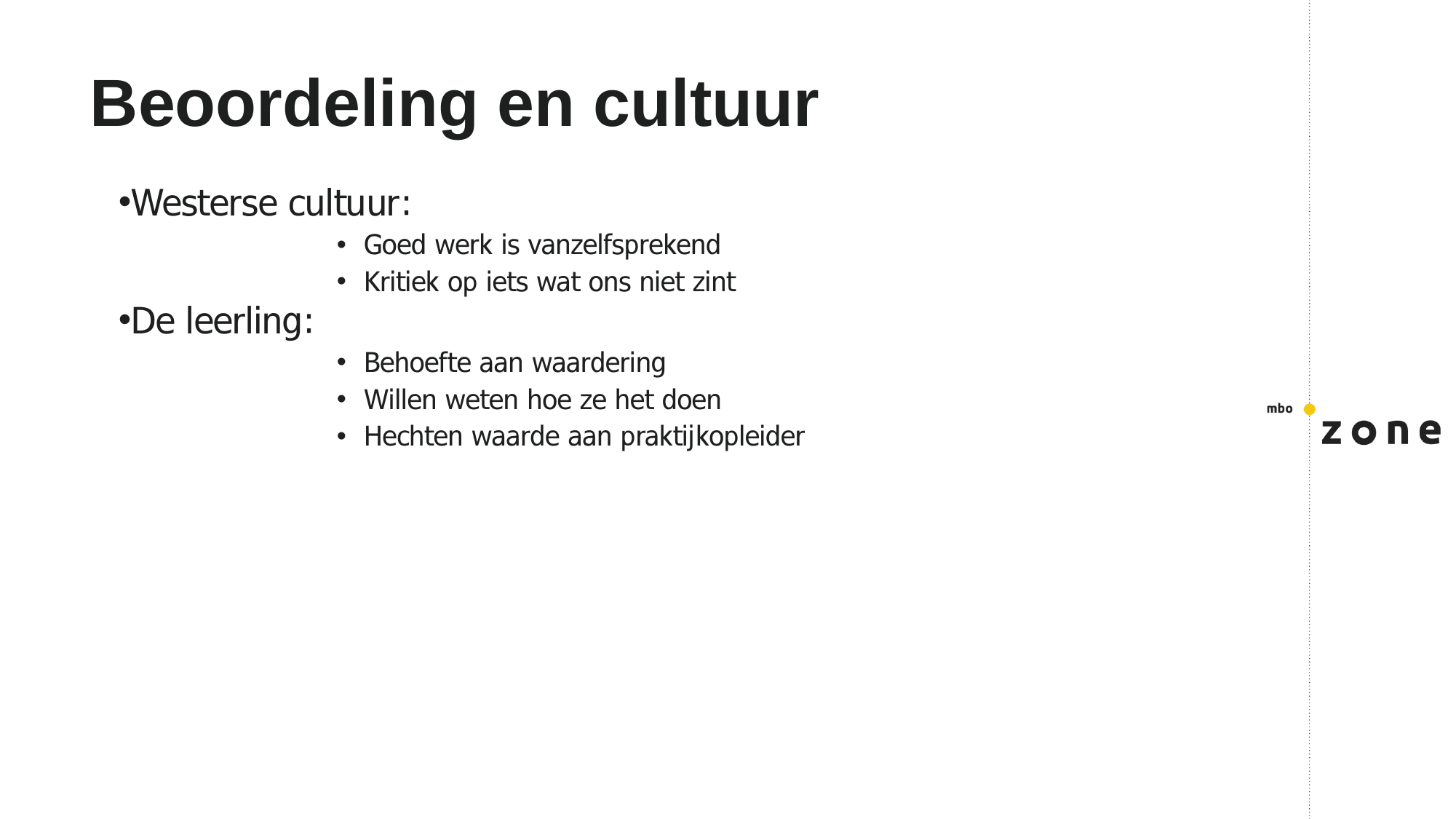

# Beoordeling en cultuur
Westerse cultuur:
Goed werk is vanzelfsprekend
Kritiek op iets wat ons niet zint
De leerling:
Behoefte aan waardering
Willen weten hoe ze het doen
Hechten waarde aan praktijkopleider